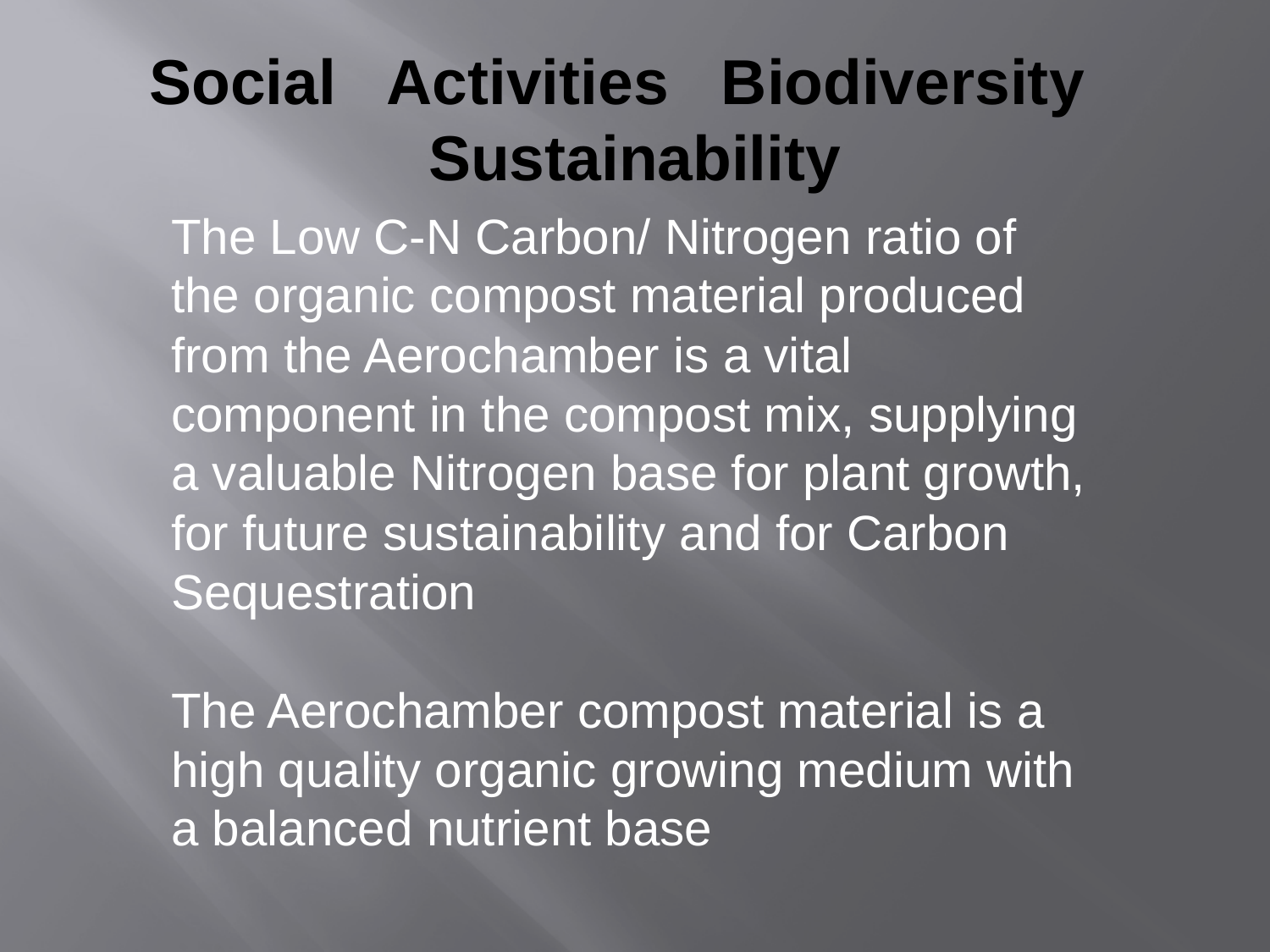

# Social   Activities   Biodiversity   Sustainability
The Low C-N Carbon/ Nitrogen ratio of the organic compost material produced from the Aerochamber is a vital component in the compost mix, supplying a valuable Nitrogen base for plant growth, for future sustainability and for Carbon Sequestration

The Aerochamber compost material is a high quality organic growing medium with a balanced nutrient base